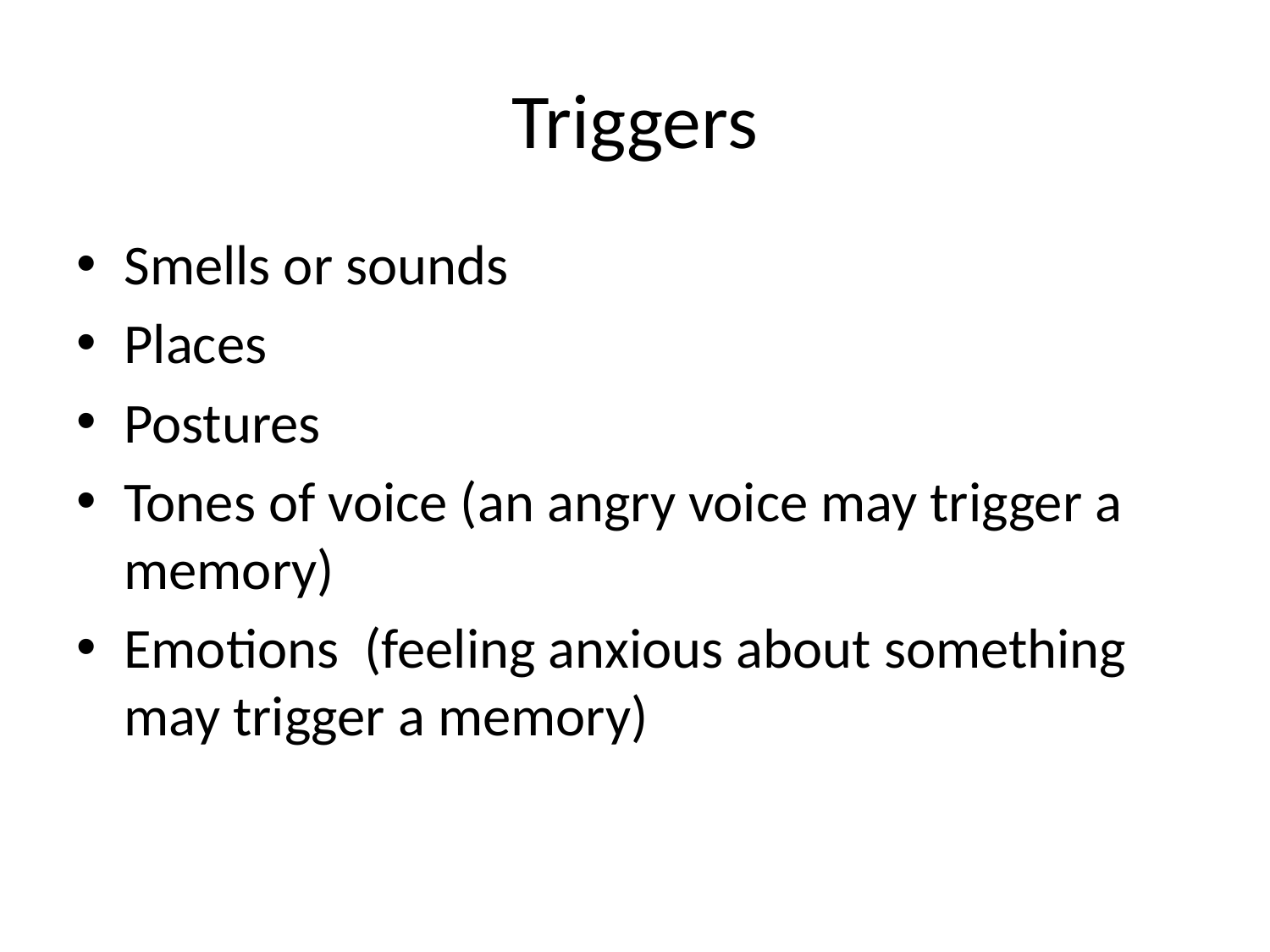

# Triggers
Smells or sounds
Places
Postures
Tones of voice (an angry voice may trigger a memory)
Emotions  (feeling anxious about something may trigger a memory)